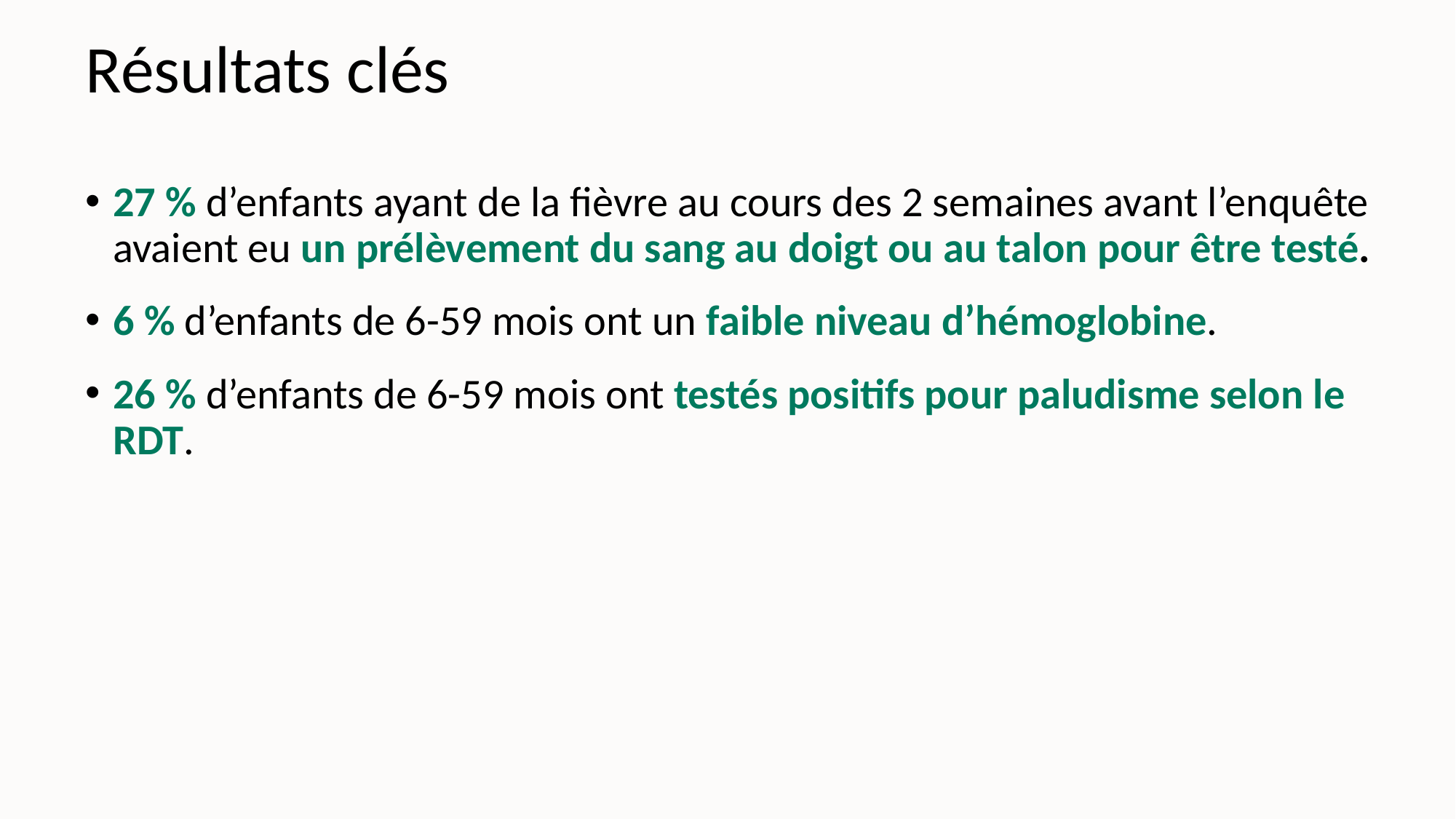

# Résultats clés
27 % d’enfants ayant de la fièvre au cours des 2 semaines avant l’enquête avaient eu un prélèvement du sang au doigt ou au talon pour être testé.
6 % d’enfants de 6-59 mois ont un faible niveau d’hémoglobine.
26 % d’enfants de 6-59 mois ont testés positifs pour paludisme selon le RDT.